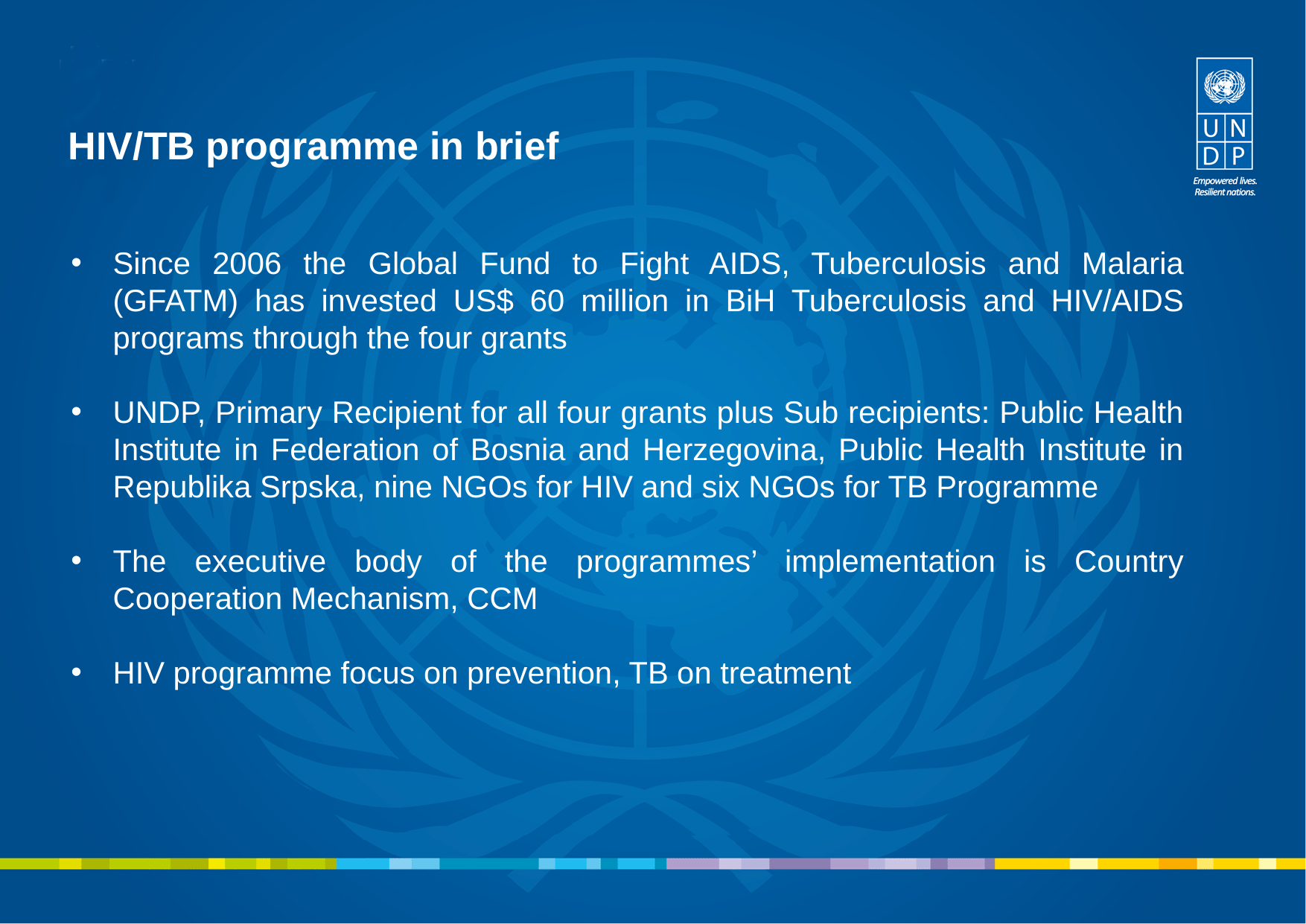

HIV/TB programme in brief
Since 2006 the Global Fund to Fight AIDS, Tuberculosis and Malaria (GFATM) has invested US$ 60 million in BiH Tuberculosis and HIV/AIDS programs through the four grants

UNDP, Primary Recipient for all four grants plus Sub recipients: Public Health Institute in Federation of Bosnia and Herzegovina, Public Health Institute in Republika Srpska, nine NGOs for HIV and six NGOs for TB Programme

The executive body of the programmes’ implementation is Country Cooperation Mechanism, CCM

HIV programme focus on prevention, TB on treatment